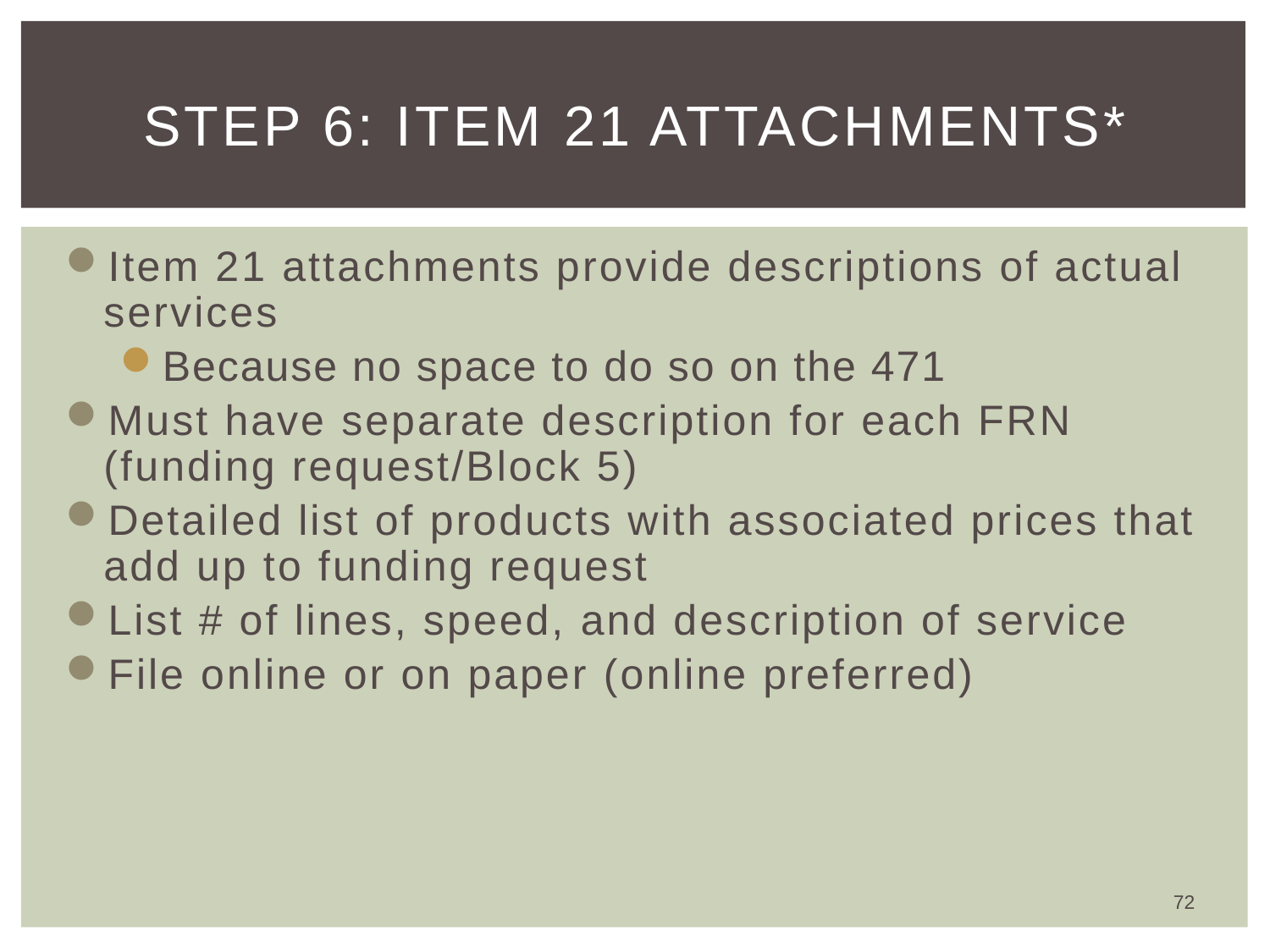

# Step 6: Item 21 Attachments*
Item 21 attachments provide descriptions of actual services
Because no space to do so on the 471
Must have separate description for each FRN (funding request/Block 5)
Detailed list of products with associated prices that add up to funding request
List # of lines, speed, and description of service
File online or on paper (online preferred)

72